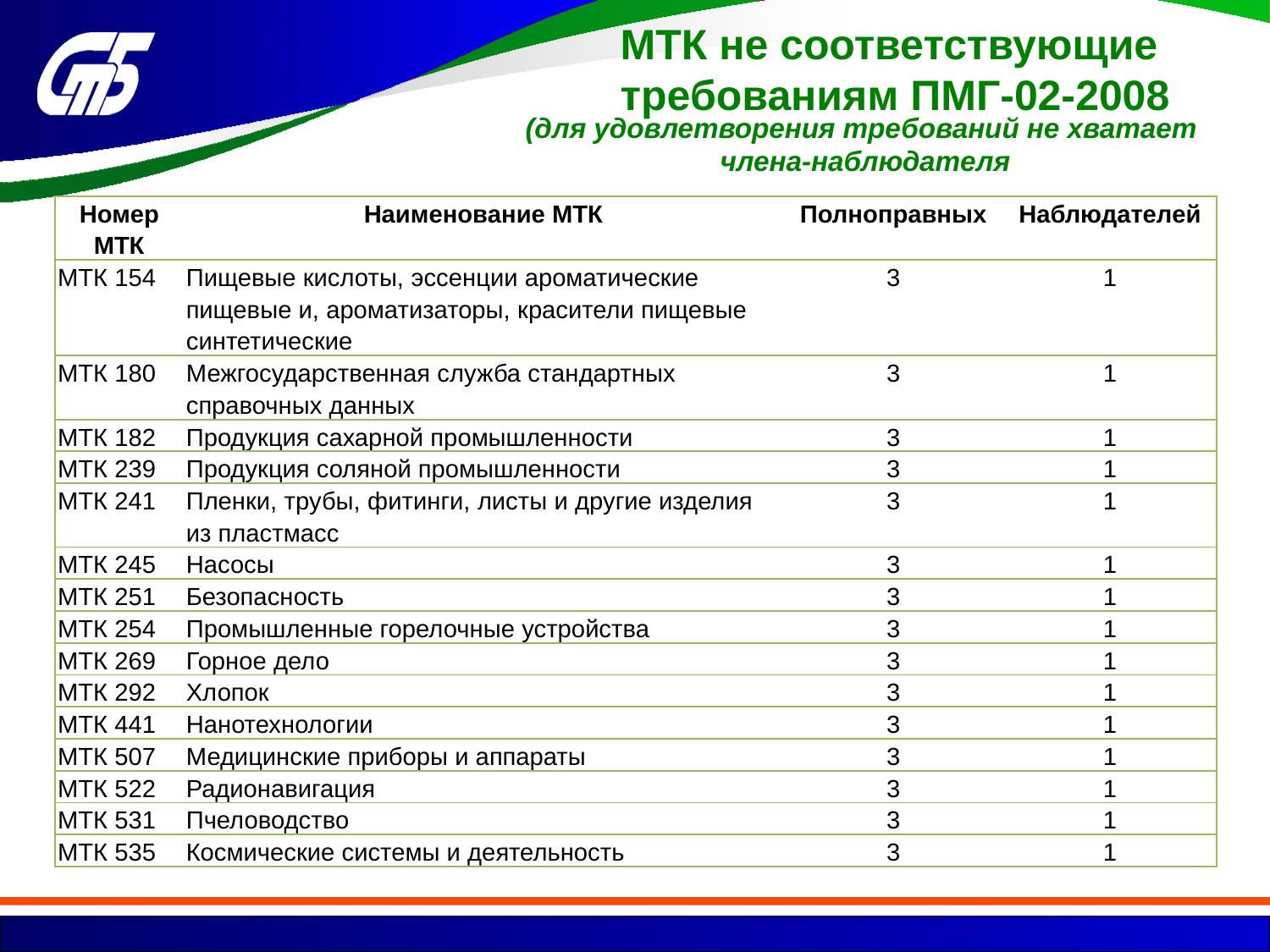

МТК не соответствующие
требованиям ПМГ-02-2008
(для удовлетворения требований не хватает
члена-наблюдателя
| Номер МТК | Наименование МТК | Полноправных | Наблюдателей |
| --- | --- | --- | --- |
| МТК 154 | Пищевые кислоты, эссенции ароматические пищевые и, ароматизаторы, красители пищевые синтетические | 3 | 1 |
| МТК 180 | Межгосударственная служба стандартных справочных данных | 3 | 1 |
| МТК 182 | Продукция сахарной промышленности | 3 | 1 |
| МТК 239 | Продукция соляной промышленности | 3 | 1 |
| МТК 241 | Пленки, трубы, фитинги, листы и другие изделия из пластмасс | 3 | 1 |
| МТК 245 | Насосы | 3 | 1 |
| МТК 251 | Безопасность | 3 | 1 |
| МТК 254 | Промышленные горелочные устройства | 3 | 1 |
| МТК 269 | Горное дело | 3 | 1 |
| МТК 292 | Хлопок | 3 | 1 |
| МТК 441 | Нанотехнологии | 3 | 1 |
| МТК 507 | Медицинские приборы и аппараты | 3 | 1 |
| МТК 522 | Радионавигация | 3 | 1 |
| МТК 531 | Пчеловодство | 3 | 1 |
| МТК 535 | Космические системы и деятельность | 3 | 1 |